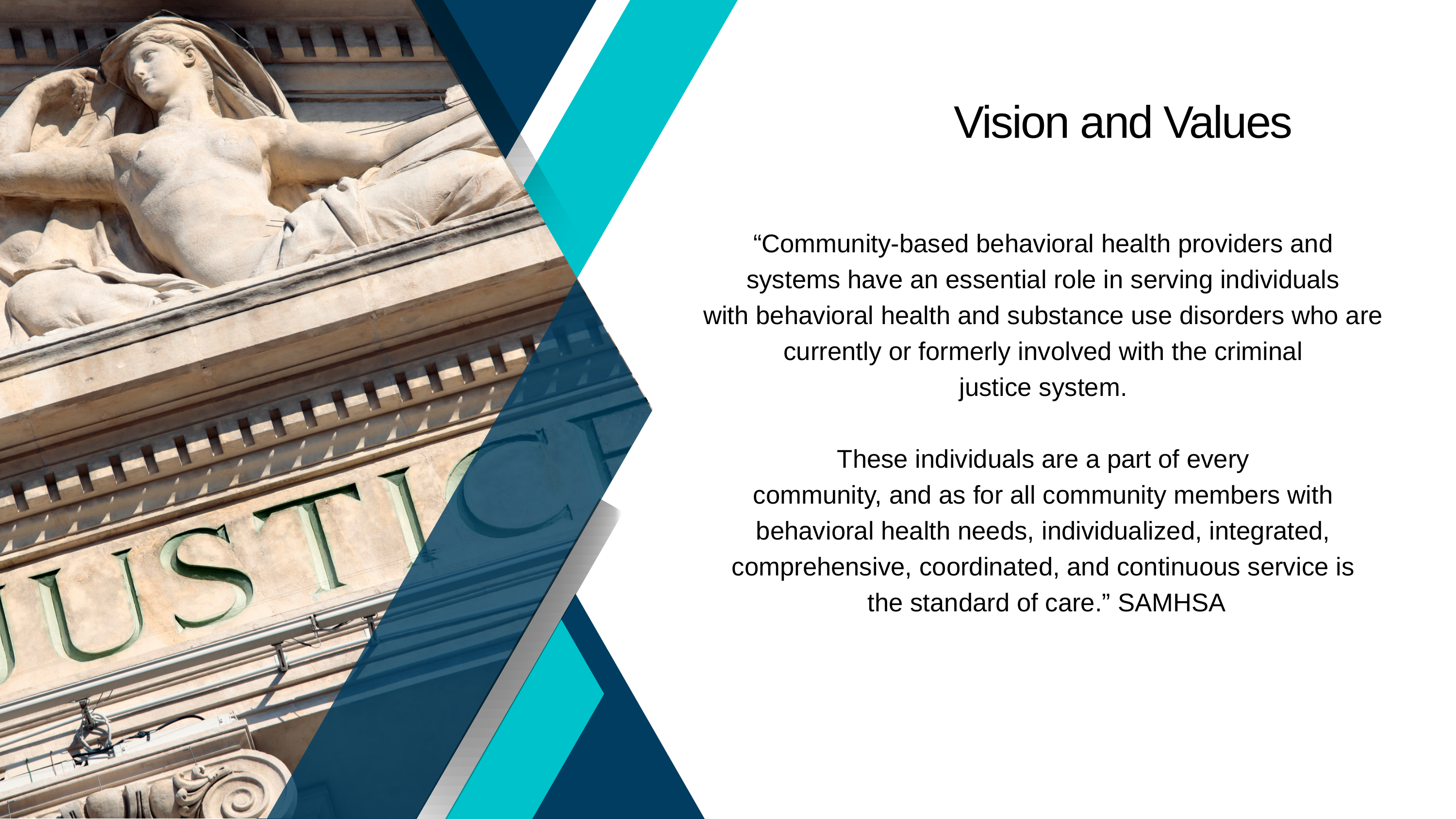

Vision and Values
“Community-based behavioral health providers and
systems have an essential role in serving individuals
with behavioral health and substance use disorders who are
currently or formerly involved with the criminal
justice system.

These individuals are a part of every
community, and as for all community members with
behavioral health needs, individualized, integrated,
comprehensive, coordinated, and continuous service is
the standard of care.” SAMHSA